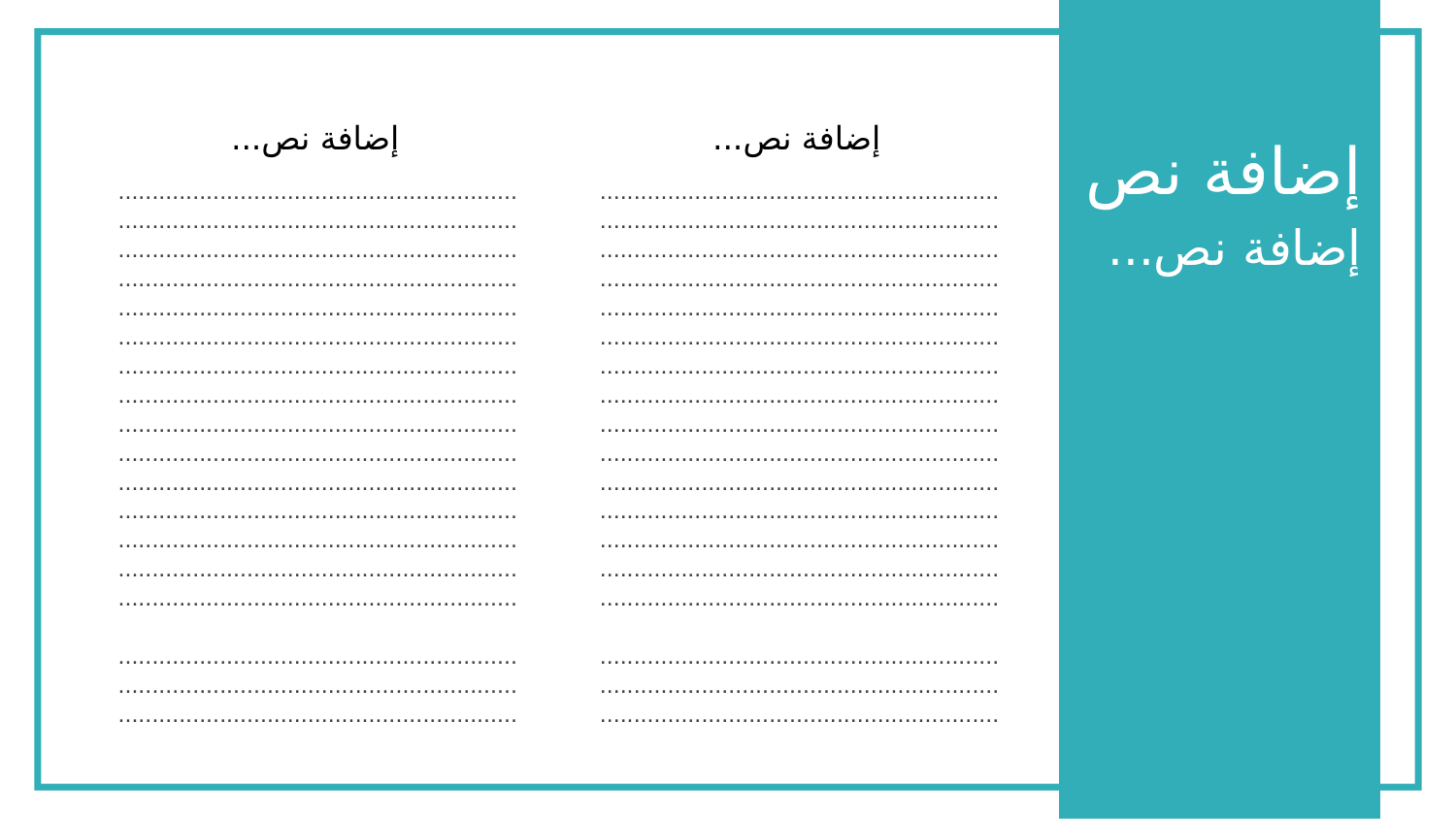

إضافة نص...
.....................................................................................................................................................................................................................................................................................................................................................................................................................................................................................................................................................................................................................................................................................................................................................................................................................................................................................................................

.................................................................................................................................................................................
إضافة نص...
.....................................................................................................................................................................................................................................................................................................................................................................................................................................................................................................................................................................................................................................................................................................................................................................................................................................................................................................................

.................................................................................................................................................................................
إضافة نص
إضافة نص...